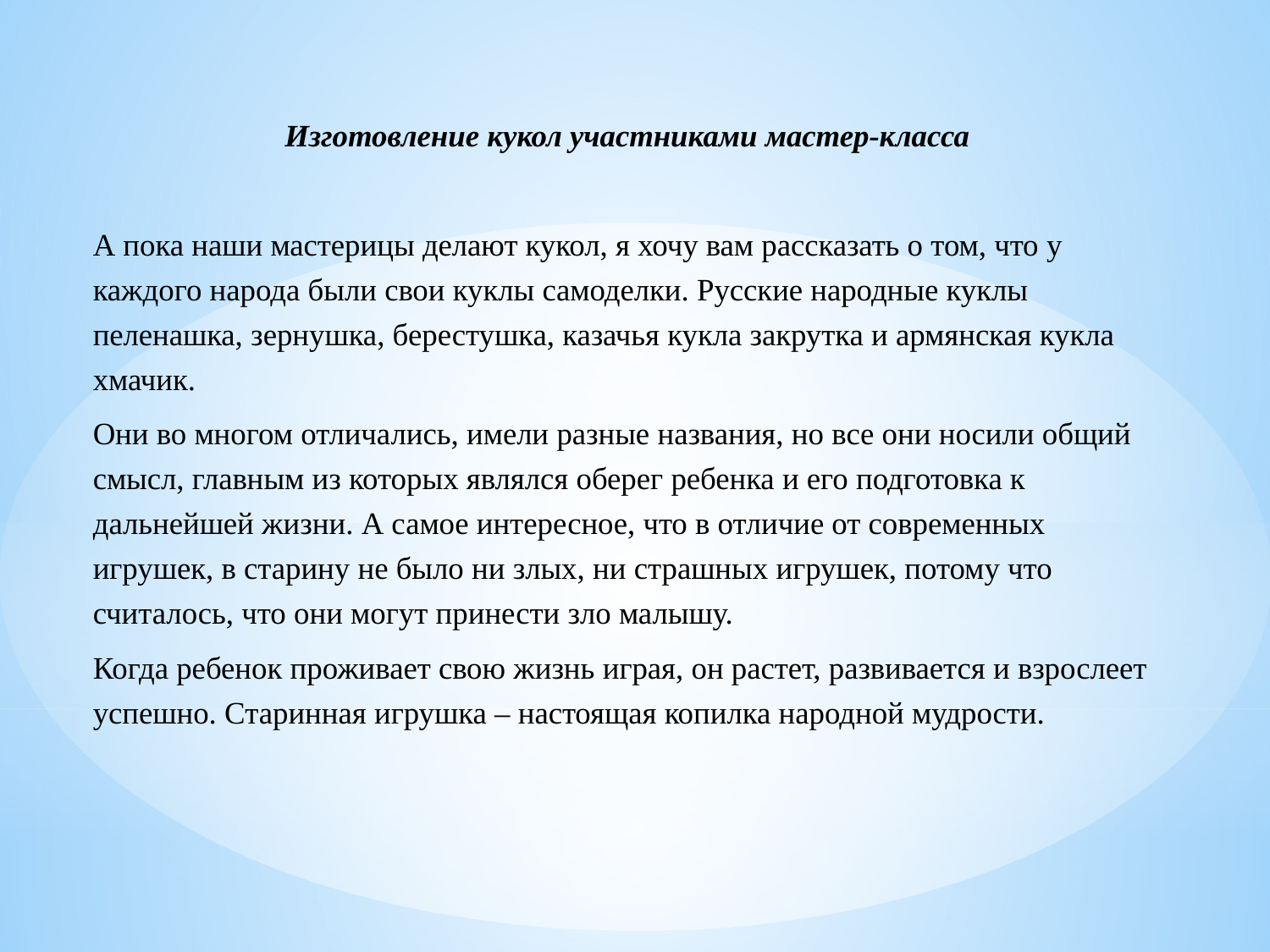

Изготовление кукол участниками мастер-класса

	А пока наши мастерицы делают кукол, я хочу вам рассказать о том, что у каждого народа были свои куклы самоделки. Русские народные куклы пеленашка, зернушка, берестушка, казачья кукла закрутка и армянская кукла хмачик.
	Они во многом отличались, имели разные названия, но все они носили общий смысл, главным из которых являлся оберег ребенка и его подготовка к дальнейшей жизни. А самое интересное, что в отличие от современных игрушек, в старину не было ни злых, ни страшных игрушек, потому что считалось, что они могут принести зло малышу.
	Когда ребенок проживает свою жизнь играя, он растет, развивается и взрослеет успешно. Старинная игрушка – настоящая копилка народной мудрости.